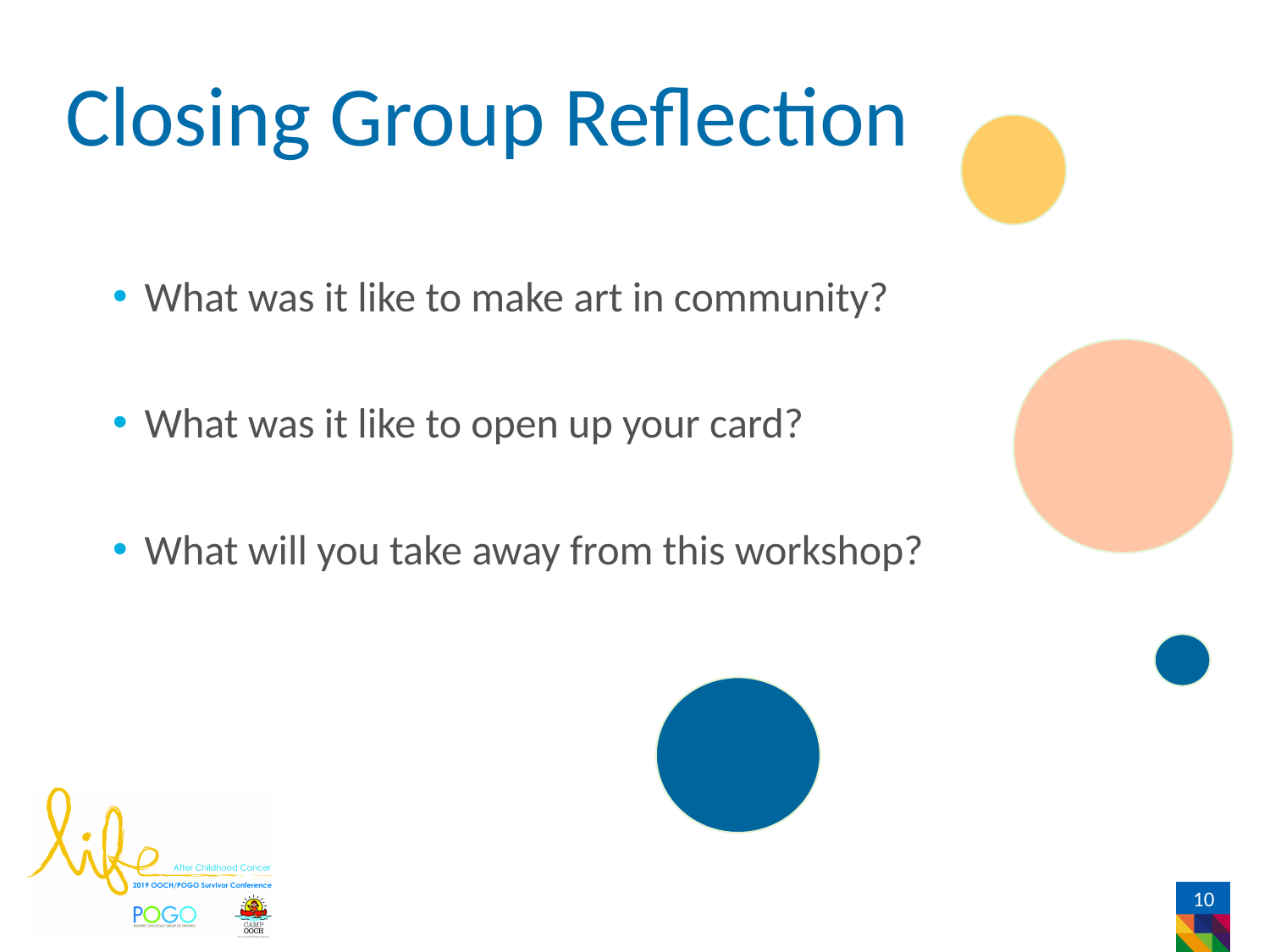

# Closing Group Reflection

What was it like to make art in community?

What was it like to open up your card?

What will you take away from this workshop?